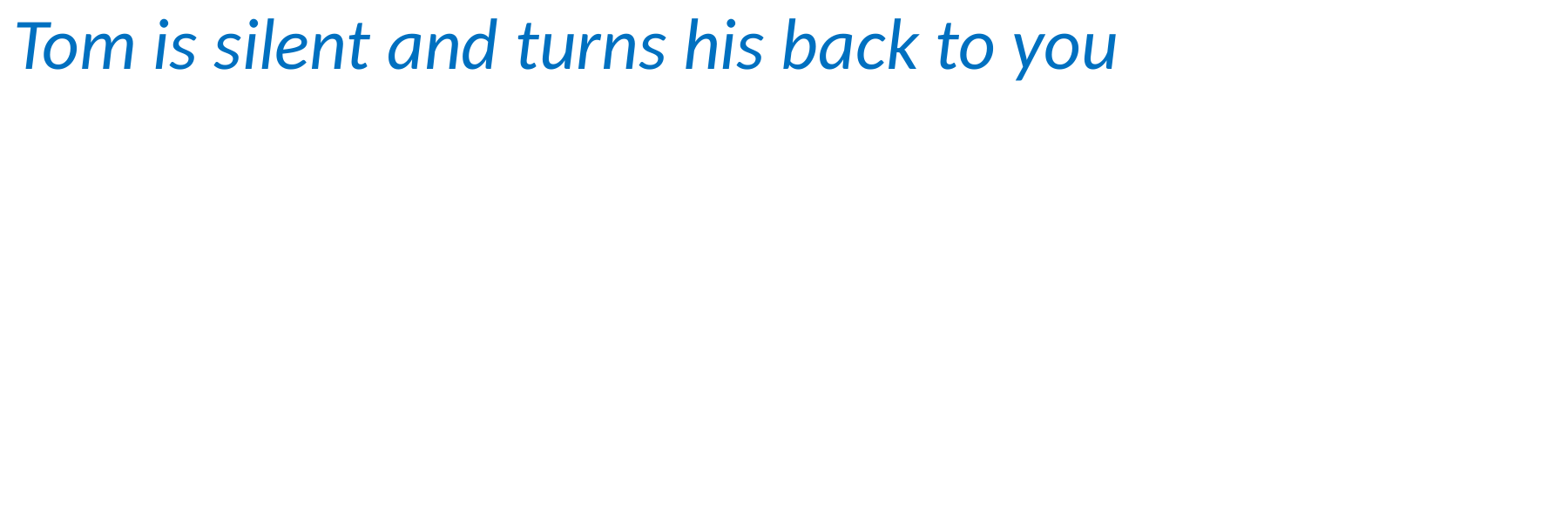

Tom is silent and turns his back to you